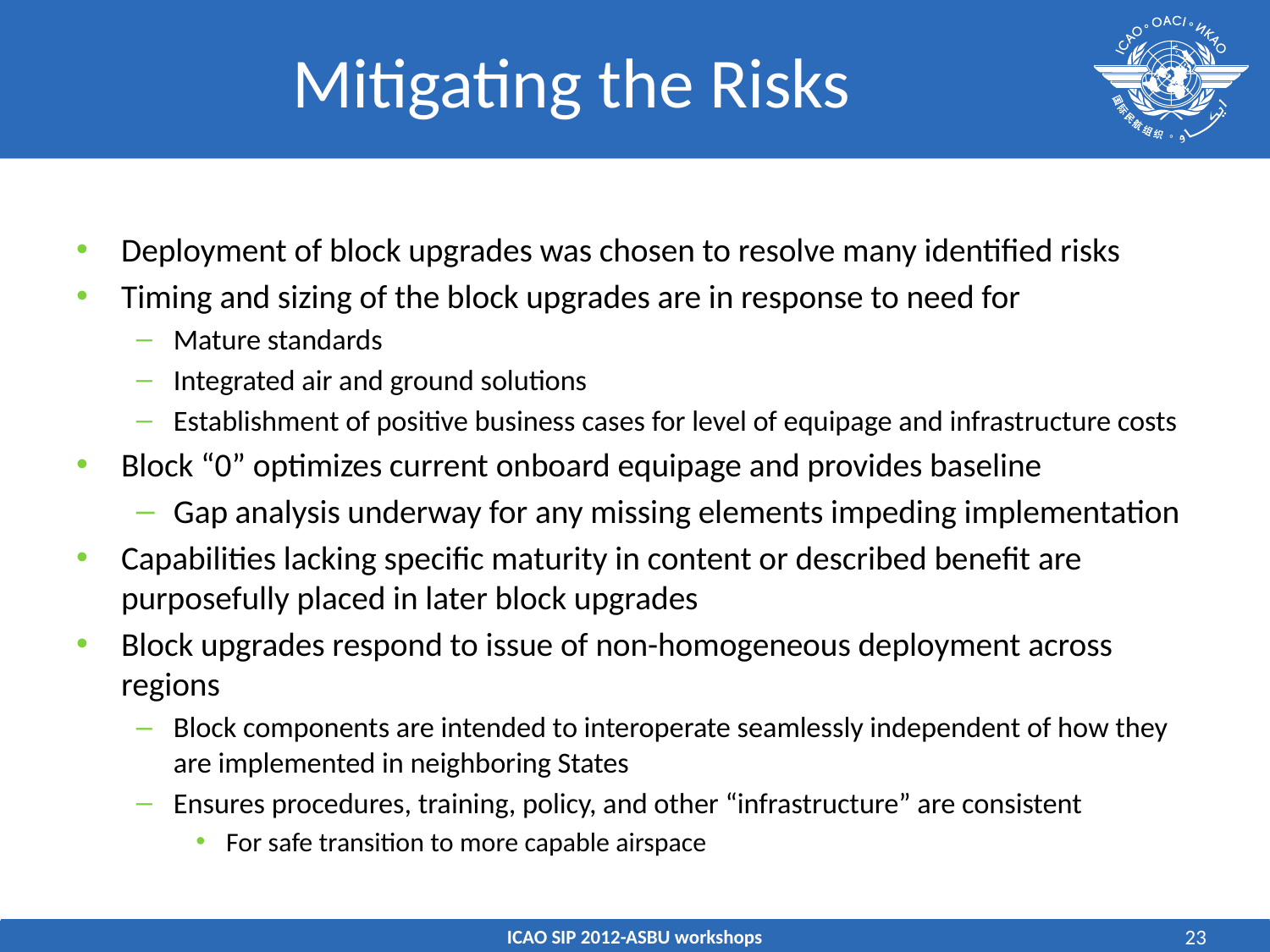

# Mitigating the Risks
Deployment of block upgrades was chosen to resolve many identified risks
Timing and sizing of the block upgrades are in response to need for
Mature standards
Integrated air and ground solutions
Establishment of positive business cases for level of equipage and infrastructure costs
Block “0” optimizes current onboard equipage and provides baseline
Gap analysis underway for any missing elements impeding implementation
Capabilities lacking specific maturity in content or described benefit are purposefully placed in later block upgrades
Block upgrades respond to issue of non-homogeneous deployment across regions
Block components are intended to interoperate seamlessly independent of how they are implemented in neighboring States
Ensures procedures, training, policy, and other “infrastructure” are consistent
For safe transition to more capable airspace

ICAO SIP 2012-ASBU workshops
23